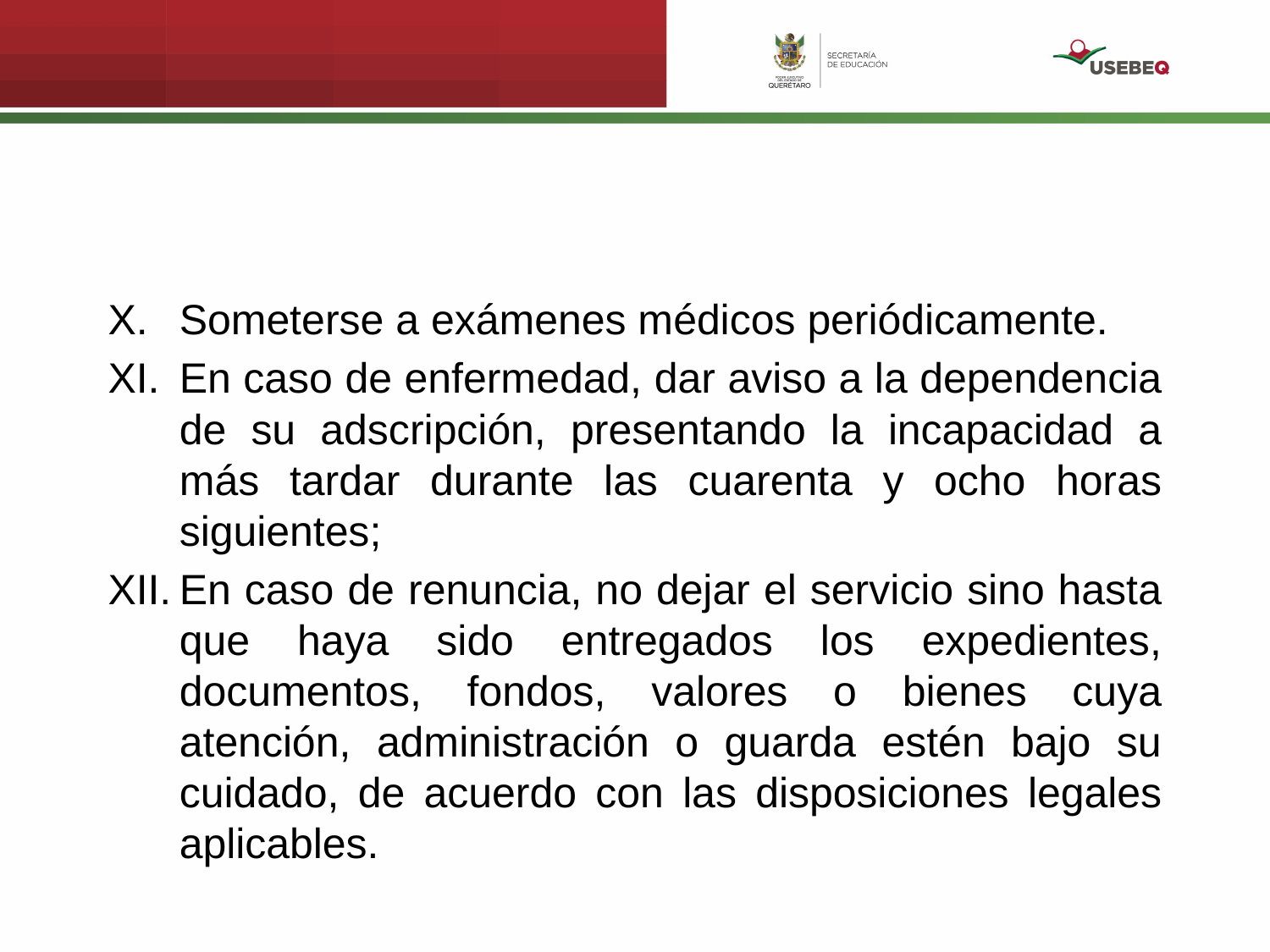

Someterse a exámenes médicos periódicamente.
En caso de enfermedad, dar aviso a la dependencia de su adscripción, presentando la incapacidad a más tardar durante las cuarenta y ocho horas siguientes;
En caso de renuncia, no dejar el servicio sino hasta que haya sido entregados los expedientes, documentos, fondos, valores o bienes cuya atención, administración o guarda estén bajo su cuidado, de acuerdo con las disposiciones legales aplicables.